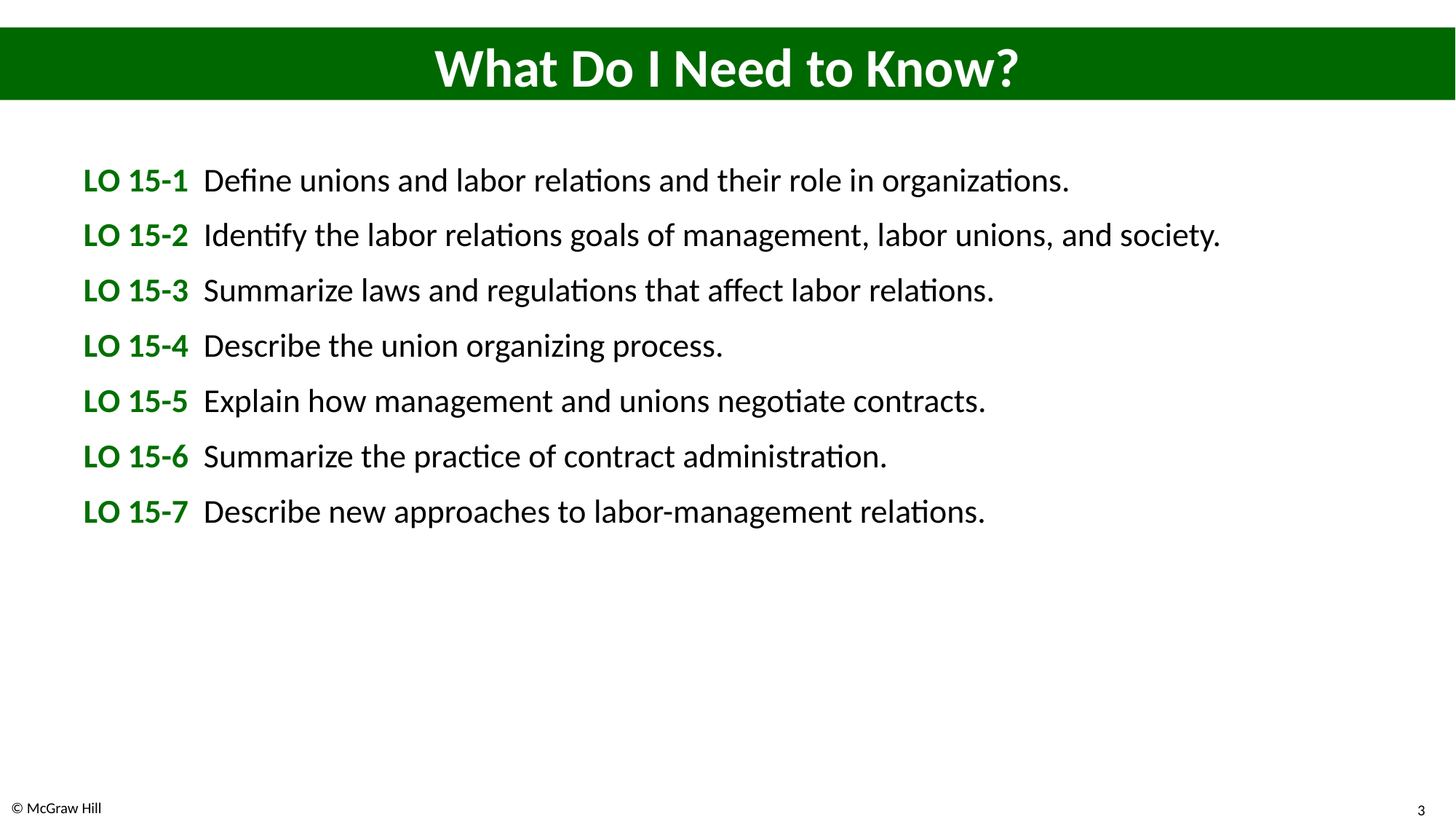

# What Do I Need to Know?
L O 15-1  Define unions and labor relations and their role in organizations.
L O 15-2  Identify the labor relations goals of management, labor unions, and society.
L O 15-3  Summarize laws and regulations that affect labor relations.
L O 15-4  Describe the union organizing process.
L O 15-5  Explain how management and unions negotiate contracts.
L O 15-6  Summarize the practice of contract administration.
L O 15-7  Describe new approaches to labor-management relations.